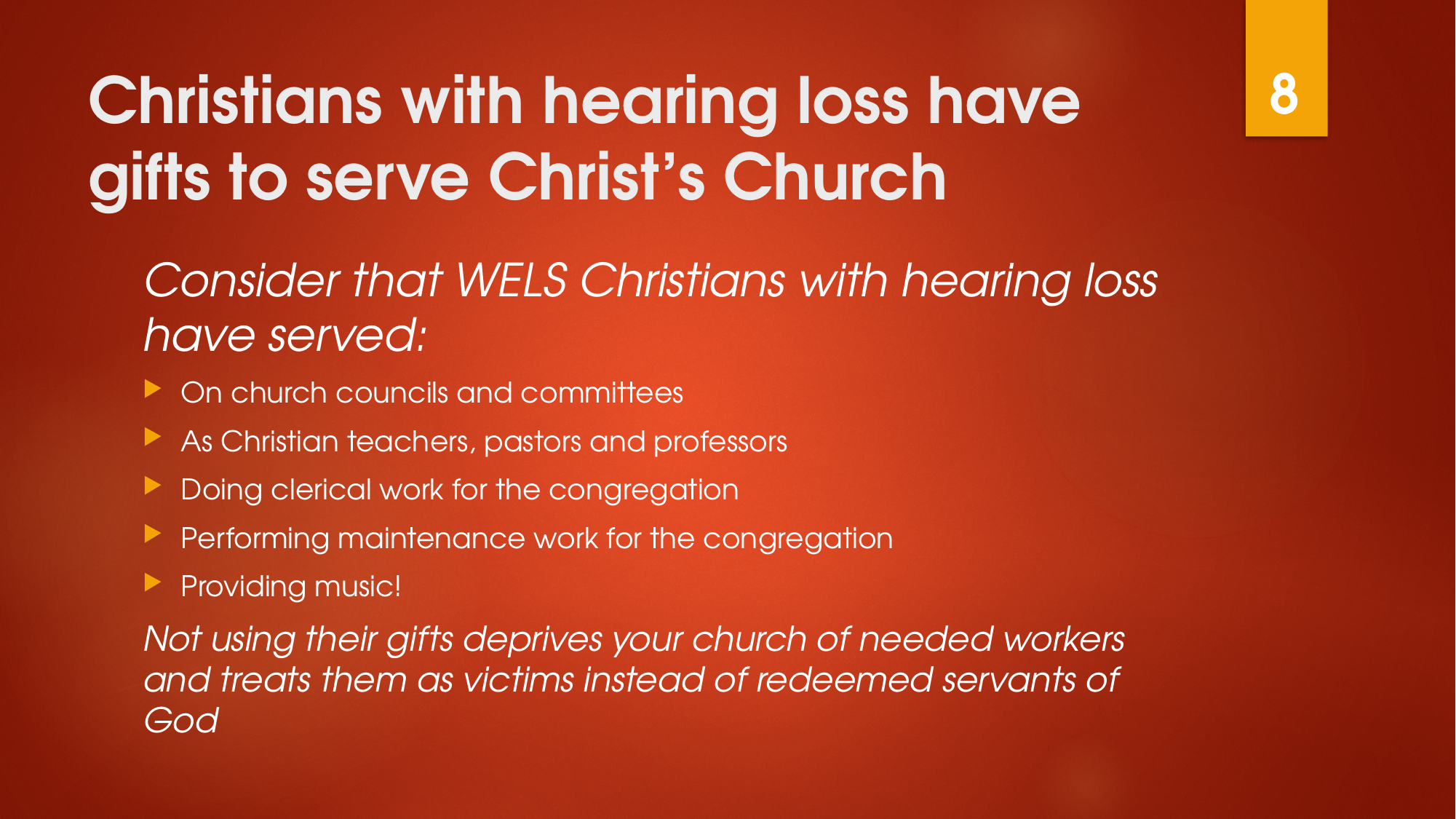

# Christians with hearing loss have gifts to serve Christ’s Church
8
Consider that WELS Christians with hearing loss have served:
On church councils and committees
As Christian teachers, pastors and professors
Doing clerical work for the congregation
Performing maintenance work for the congregation
Providing music!
Not using their gifts deprives your church of needed workers and treats them as victims instead of redeemed servants of God